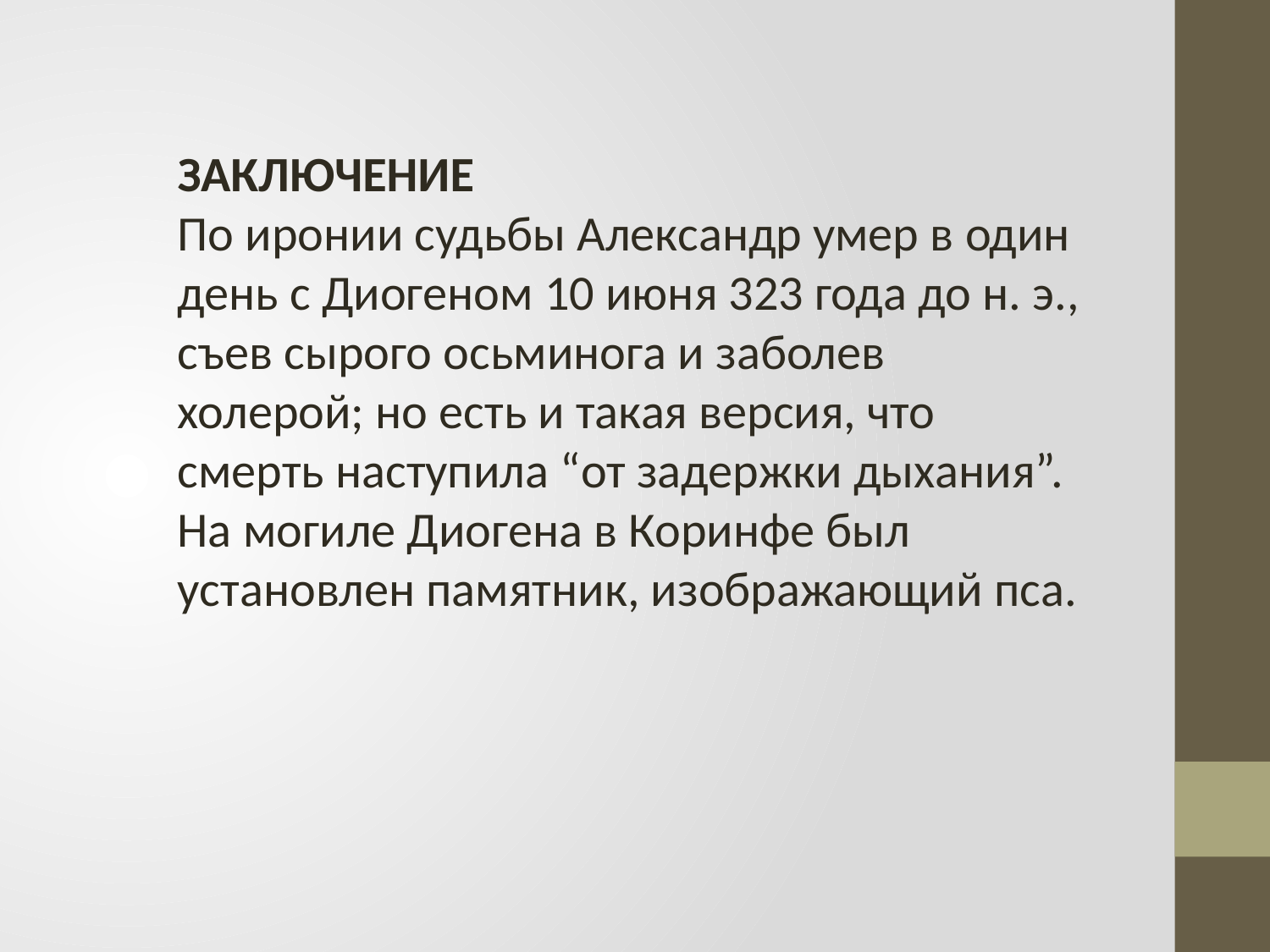

ЗАКЛЮЧЕНИЕ
По иронии судьбы Александр умер в один день с Диогеном 10 июня 323 года до н. э., съев сырого осьминога и заболев холерой; но есть и такая версия, что смерть наступила “от задержки дыхания”.
На могиле Диогена в Коринфе был установлен памятник, изображающий пса.